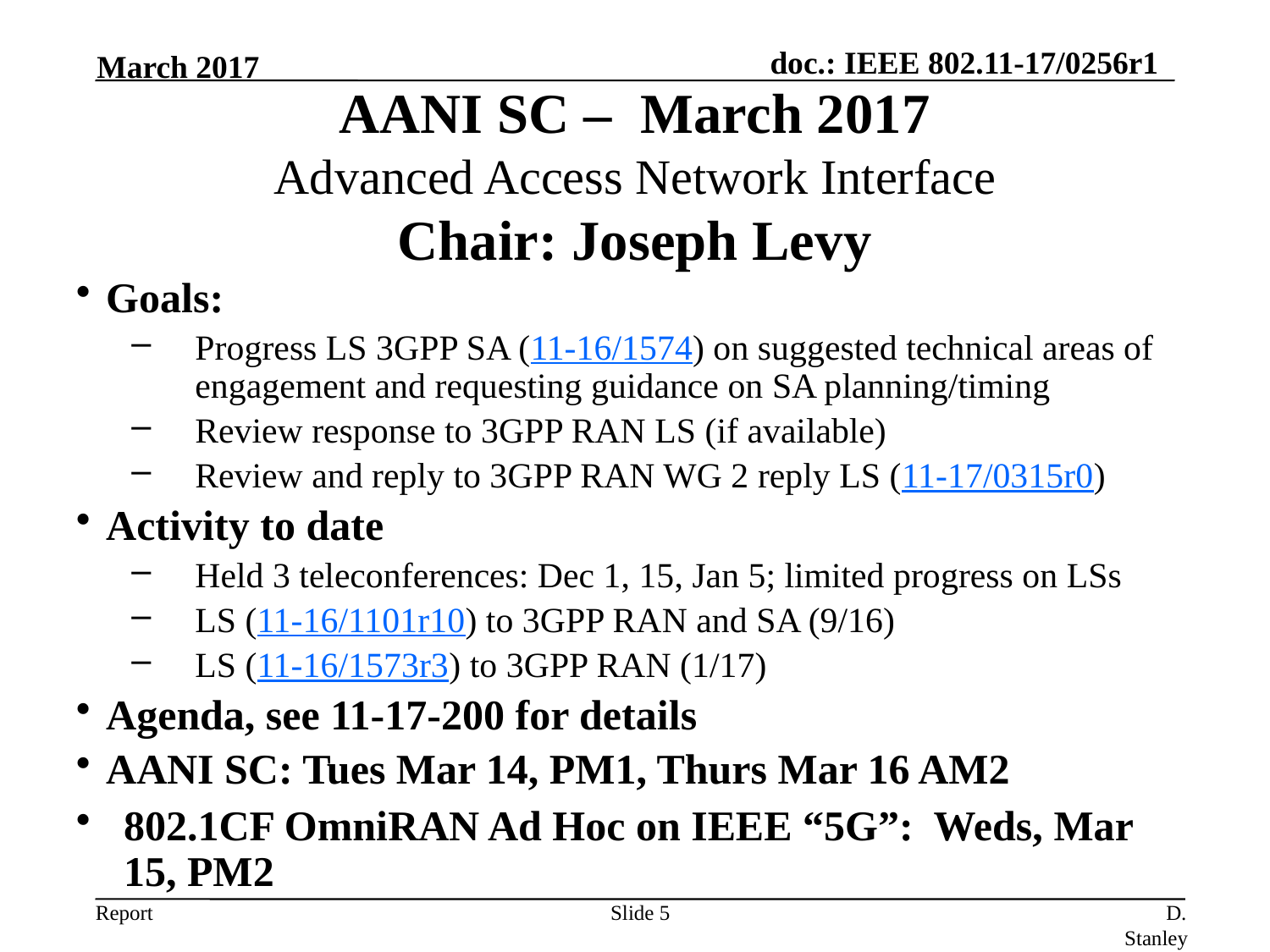

March 2017

AANI SC –  March 2017
Advanced Access Network Interface
Chair: Joseph Levy
Goals:
Progress LS 3GPP SA (11-16/1574) on suggested technical areas of engagement and requesting guidance on SA planning/timing
Review response to 3GPP RAN LS (if available)
Review and reply to 3GPP RAN WG 2 reply LS (11-17/0315r0)
Activity to date
Held 3 teleconferences: Dec 1, 15, Jan 5; limited progress on LSs
LS (11-16/1101r10) to 3GPP RAN and SA (9/16)
LS (11-16/1573r3) to 3GPP RAN (1/17)
Agenda, see 11-17-200 for details
AANI SC: Tues Mar 14, PM1, Thurs Mar 16 AM2
802.1CF OmniRAN Ad Hoc on IEEE “5G”:  Weds, Mar  15, PM2

Slide 5
D. Stanley, HP Enterprise